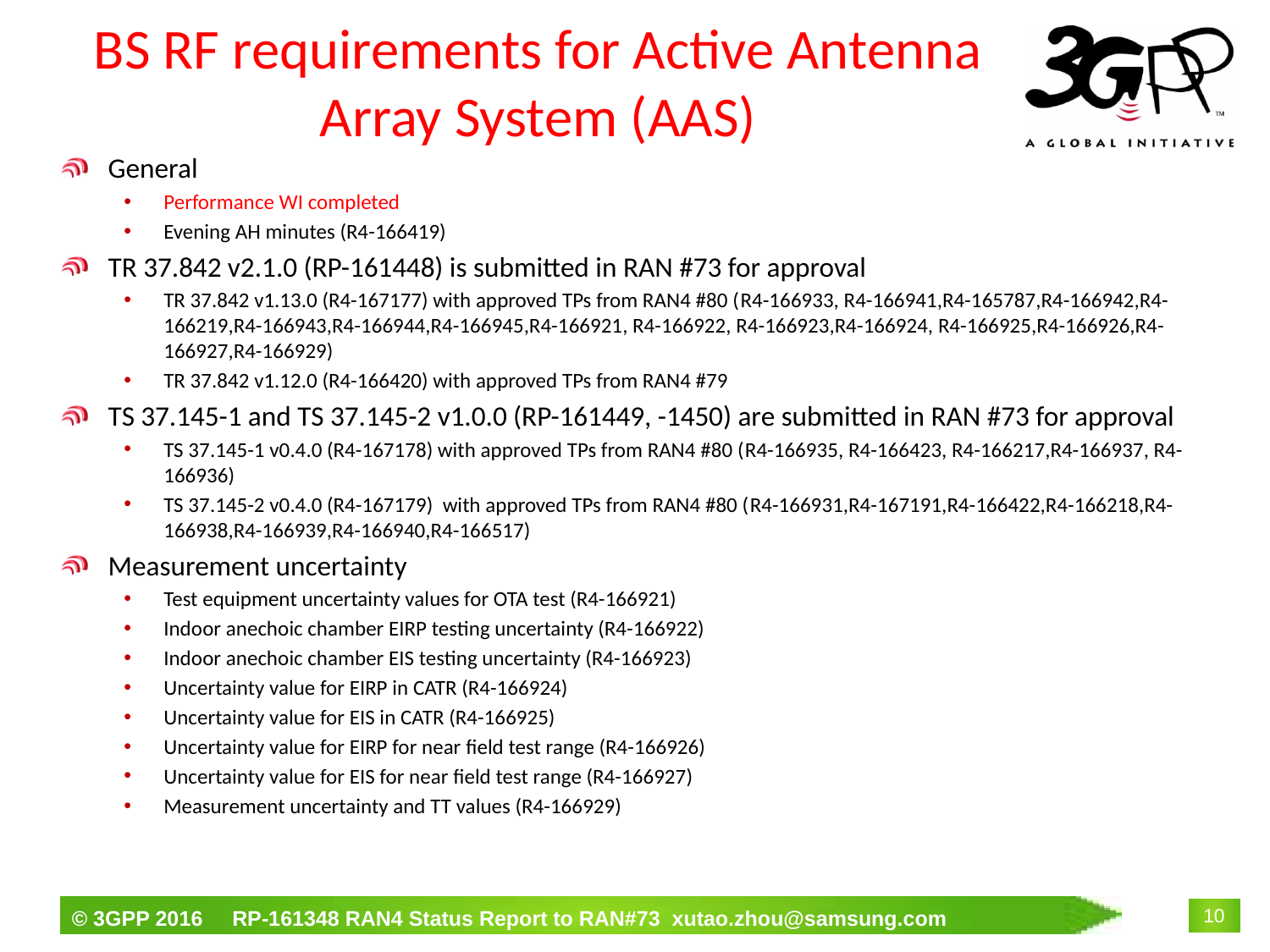

# BS RF requirements for Active Antenna Array System (AAS)
General
Performance WI completed
Evening AH minutes (R4-166419)
TR 37.842 v2.1.0 (RP-161448) is submitted in RAN #73 for approval
TR 37.842 v1.13.0 (R4-167177) with approved TPs from RAN4 #80 (R4-166933, R4-166941,R4-165787,R4-166942,R4-166219,R4-166943,R4-166944,R4-166945,R4-166921, R4-166922, R4-166923,R4-166924, R4-166925,R4-166926,R4-166927,R4-166929)
TR 37.842 v1.12.0 (R4-166420) with approved TPs from RAN4 #79
TS 37.145-1 and TS 37.145-2 v1.0.0 (RP-161449, -1450) are submitted in RAN #73 for approval
TS 37.145-1 v0.4.0 (R4-167178) with approved TPs from RAN4 #80 (R4-166935, R4-166423, R4-166217,R4-166937, R4-166936)
TS 37.145-2 v0.4.0 (R4-167179)  with approved TPs from RAN4 #80 (R4-166931,R4-167191,R4-166422,R4-166218,R4-166938,R4-166939,R4-166940,R4-166517)
Measurement uncertainty
Test equipment uncertainty values for OTA test (R4-166921)
Indoor anechoic chamber EIRP testing uncertainty (R4-166922)
Indoor anechoic chamber EIS testing uncertainty (R4-166923)
Uncertainty value for EIRP in CATR (R4-166924)
Uncertainty value for EIS in CATR (R4-166925)
Uncertainty value for EIRP for near field test range (R4-166926)
Uncertainty value for EIS for near field test range (R4-166927)
Measurement uncertainty and TT values (R4-166929)